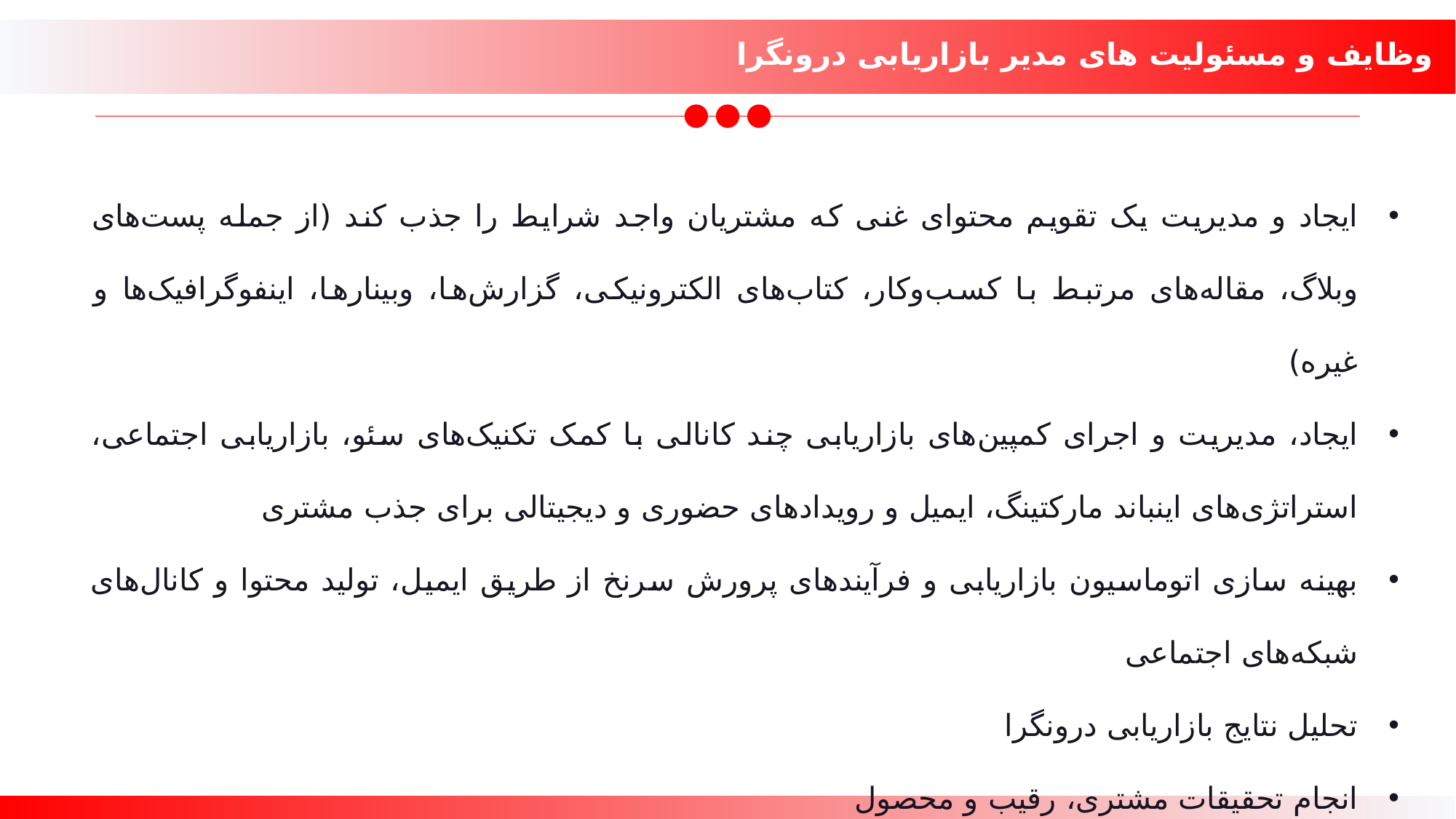

وظایف و مسئولیت های مدیر بازاریابی درونگرا
ایجاد و مدیریت یک تقویم محتوای غنی که مشتریان واجد شرایط را جذب کند (از جمله پست‌های وبلاگ، مقاله‌های مرتبط با کسب‌وکار، کتاب‌های الکترونیکی، گزارش‌ها، وبینارها، اینفوگرافیک‌ها و غیره)
ایجاد، مدیریت و اجرای کمپین‌های بازاریابی چند کانالی با کمک تکنیک‌های سئو، بازاریابی اجتماعی، استراتژی‌های اینباند مارکتینگ، ایمیل و رویدادهای حضوری و دیجیتالی برای جذب مشتری
بهینه سازی اتوماسیون بازاریابی و فرآیندهای پرورش سرنخ از طریق ایمیل، تولید محتوا و کانال‌های شبکه‌های اجتماعی
تحلیل نتایج بازاریابی درونگرا
انجام تحقیقات مشتری، رقیب و محصول
ارائه ایده کمپین‌های بازاریابی درونگرای جدید